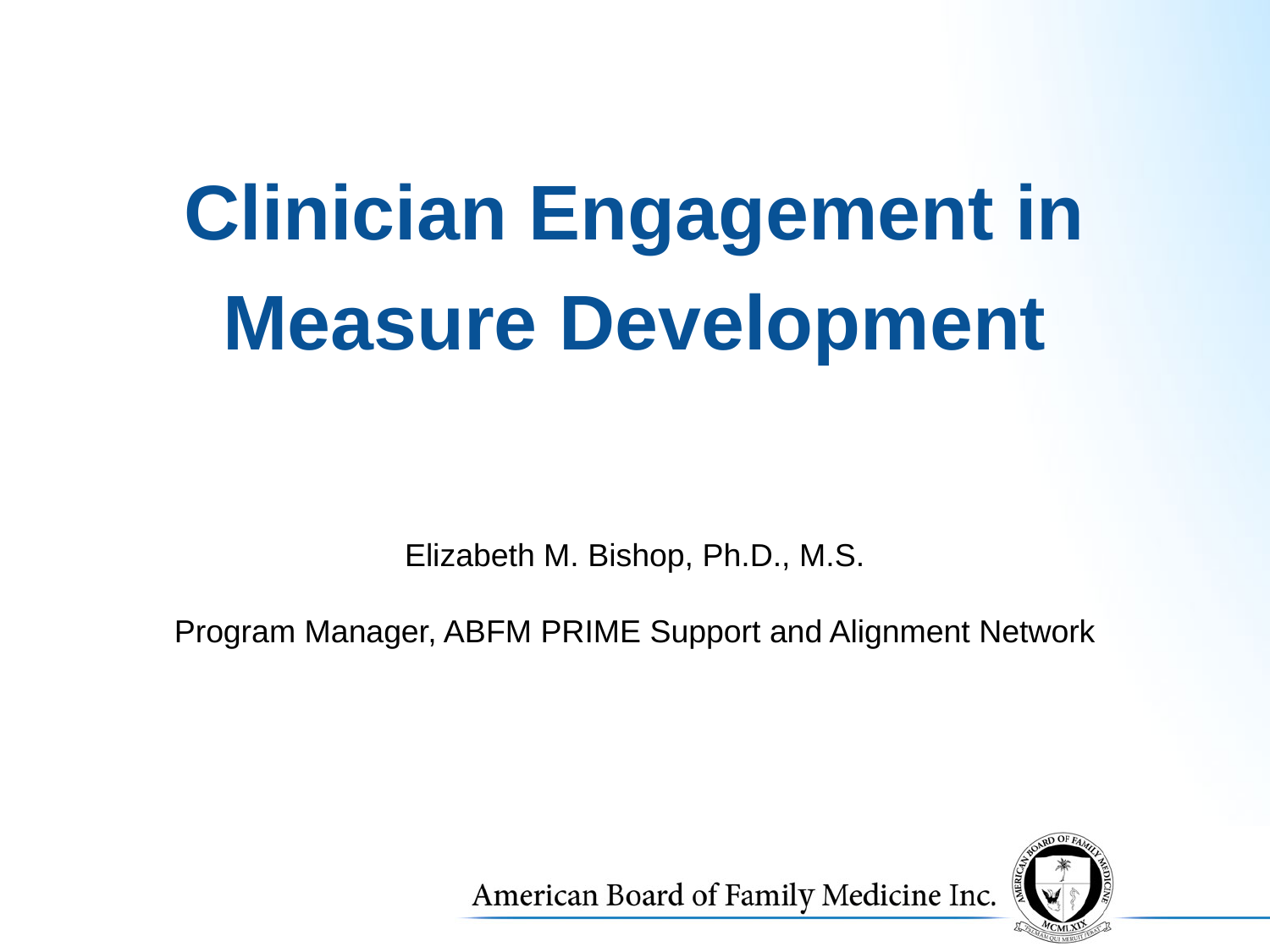

# Clinician Engagement in Measure Development
Elizabeth M. Bishop, Ph.D., M.S.
Program Manager, ABFM PRIME Support and Alignment Network